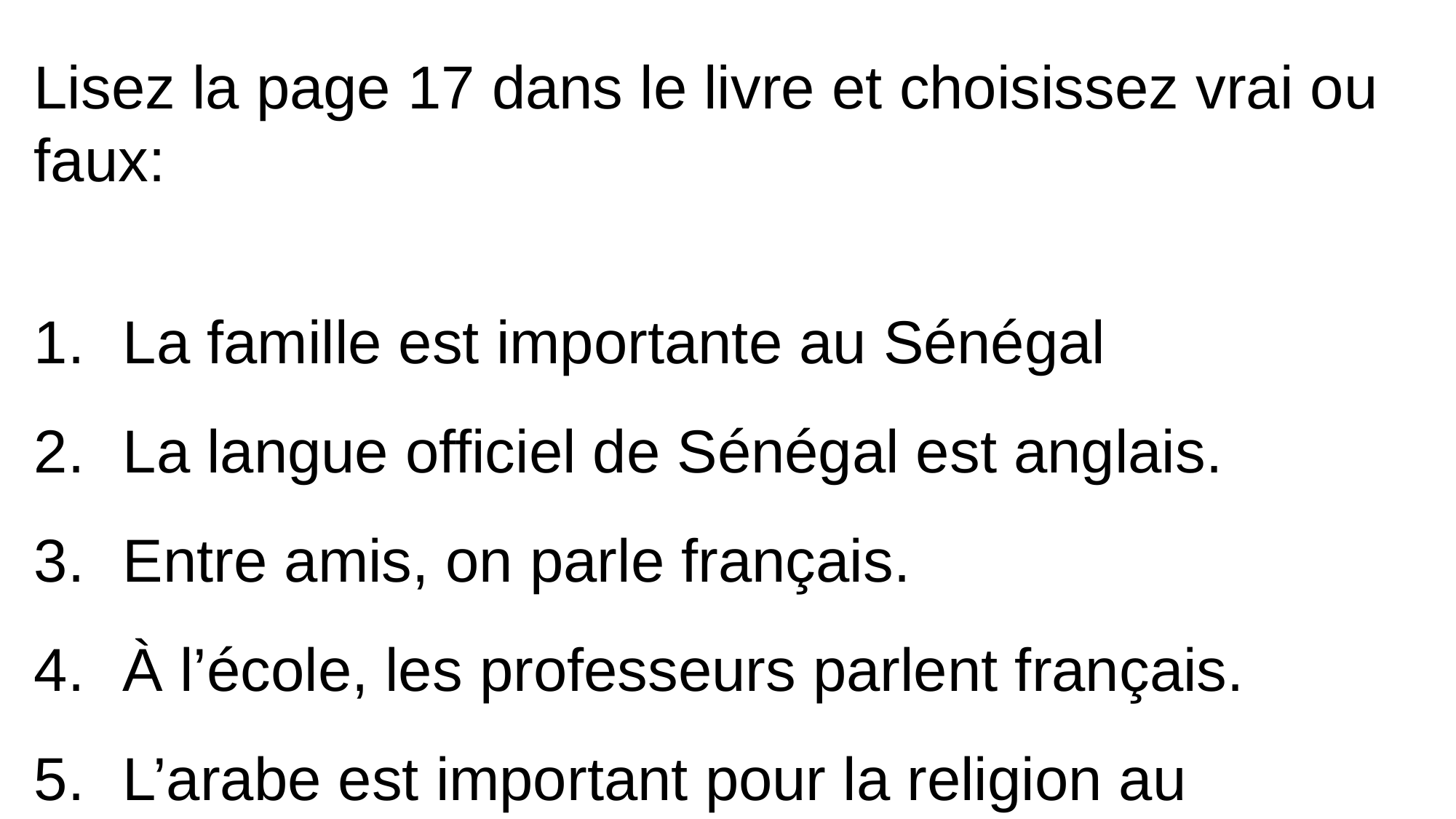

Lisez la page 17 dans le livre et choisissez vrai ou faux:

La famille est importante au Sénégal
La langue officiel de Sénégal est anglais.
Entre amis, on parle français.
À l’école, les professeurs parlent français.
L’arabe est important pour la religion au Sénégal.